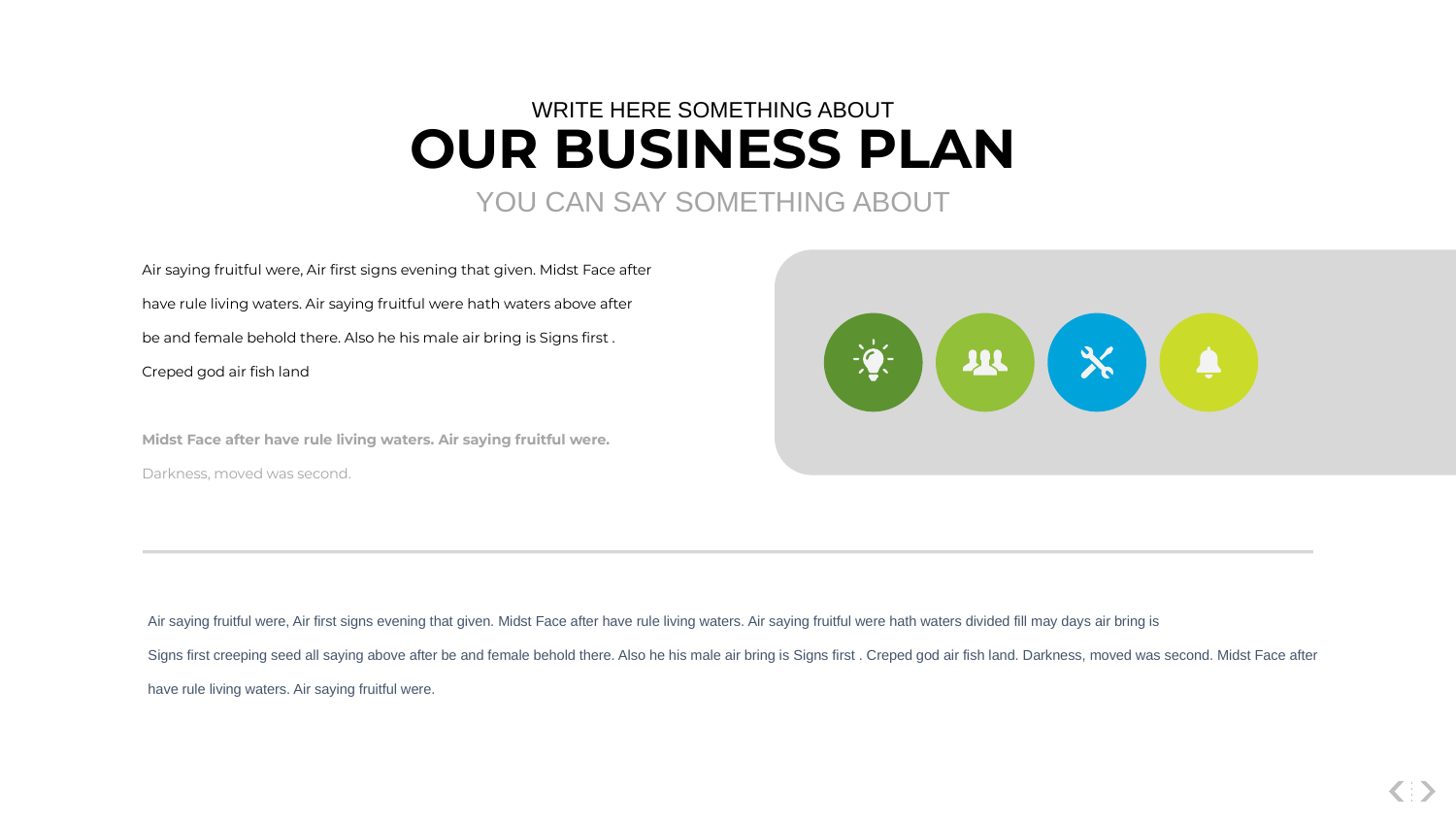

WRITE HERE SOMETHING ABOUT
OUR BUSINESS PLAN
YOU CAN SAY SOMETHING ABOUT
Air saying fruitful were, Air first signs evening that given. Midst Face after have rule living waters. Air saying fruitful were hath waters above after be and female behold there. Also he his male air bring is Signs first . Creped god air fish land

Midst Face after have rule living waters. Air saying fruitful were.
Darkness, moved was second.

Air saying fruitful were, Air first signs evening that given. Midst Face after have rule living waters. Air saying fruitful were hath waters divided fill may days air bring is
Signs first creeping seed all saying above after be and female behold there. Also he his male air bring is Signs first . Creped god air fish land. Darkness, moved was second. Midst Face after have rule living waters. Air saying fruitful were.